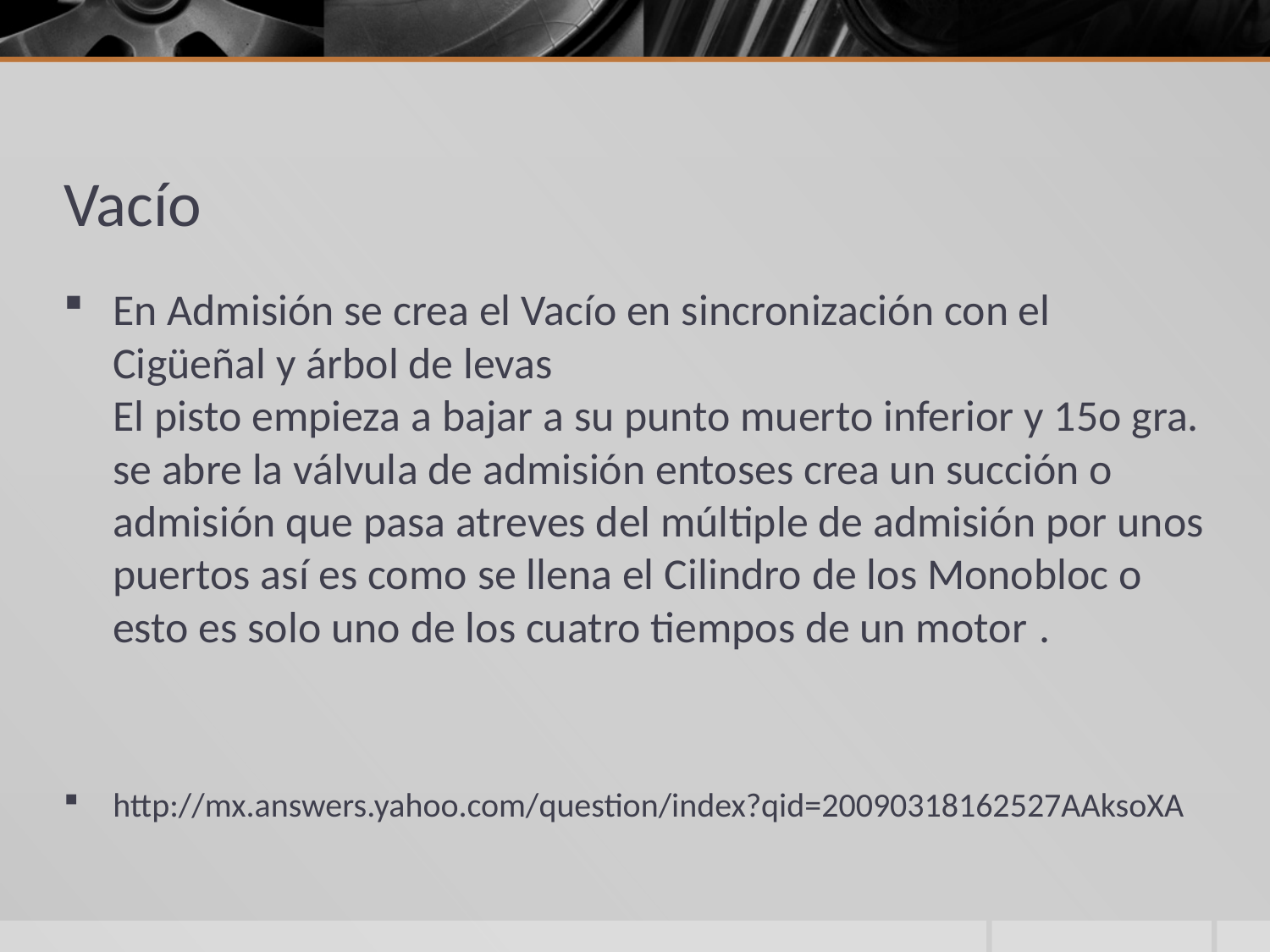

# Vacío
En Admisión se crea el Vacío en sincronización con el Cigüeñal y árbol de levas
El pisto empieza a bajar a su punto muerto inferior y 15o gra. se abre la válvula de admisión entoses crea un succión o admisión que pasa atreves del múltiple de admisión por unos puertos así es como se llena el Cilindro de los Monobloc o 
esto es solo uno de los cuatro tiempos de un motor .

http://mx.answers.yahoo.com/question/index?qid=20090318162527AAksoXA